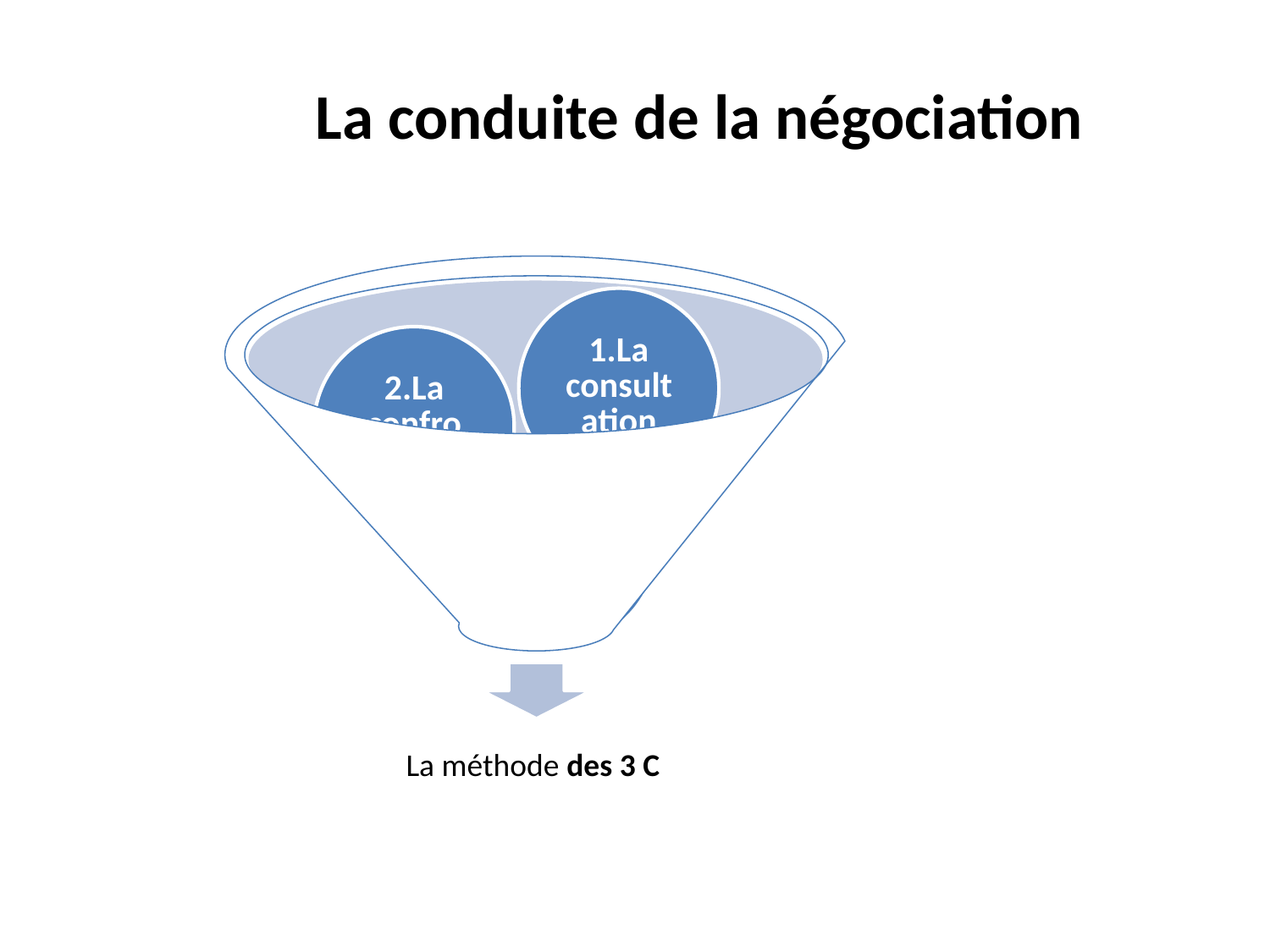

La conduite de la négociation

1.La consultation
2.La confrontation
3.La concrétisation
La méthode des 3 C